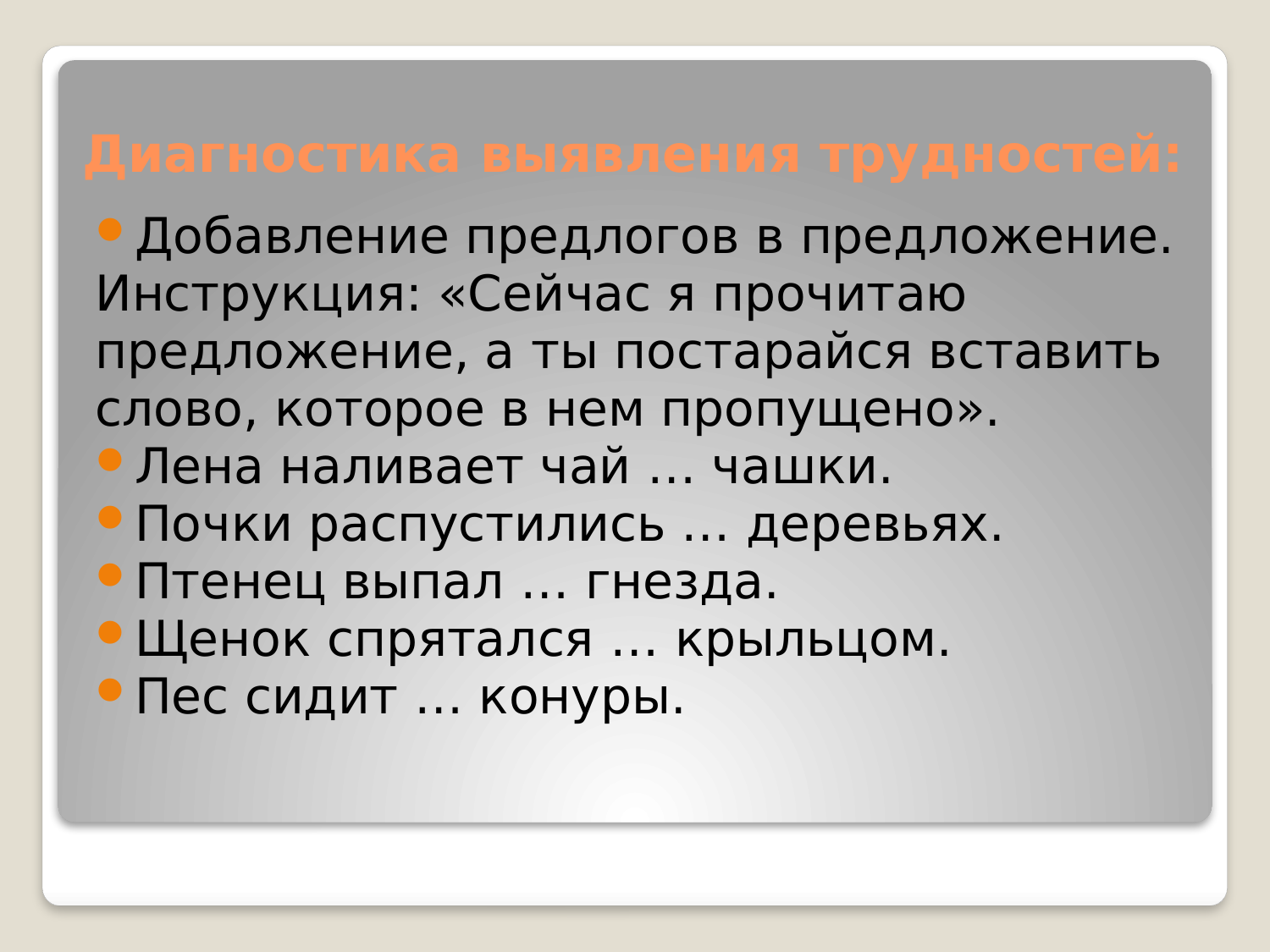

# Диагностика выявления трудностей:
Добавление предлогов в предложение.
Инструкция: «Сейчас я прочитаю
предложение, а ты постарайся вставить
слово, которое в нем пропущено».
Лена наливает чай … чашки.
Почки распустились … деревьях.
Птенец выпал … гнезда.
Щенок спрятался … крыльцом.
Пес сидит … конуры.